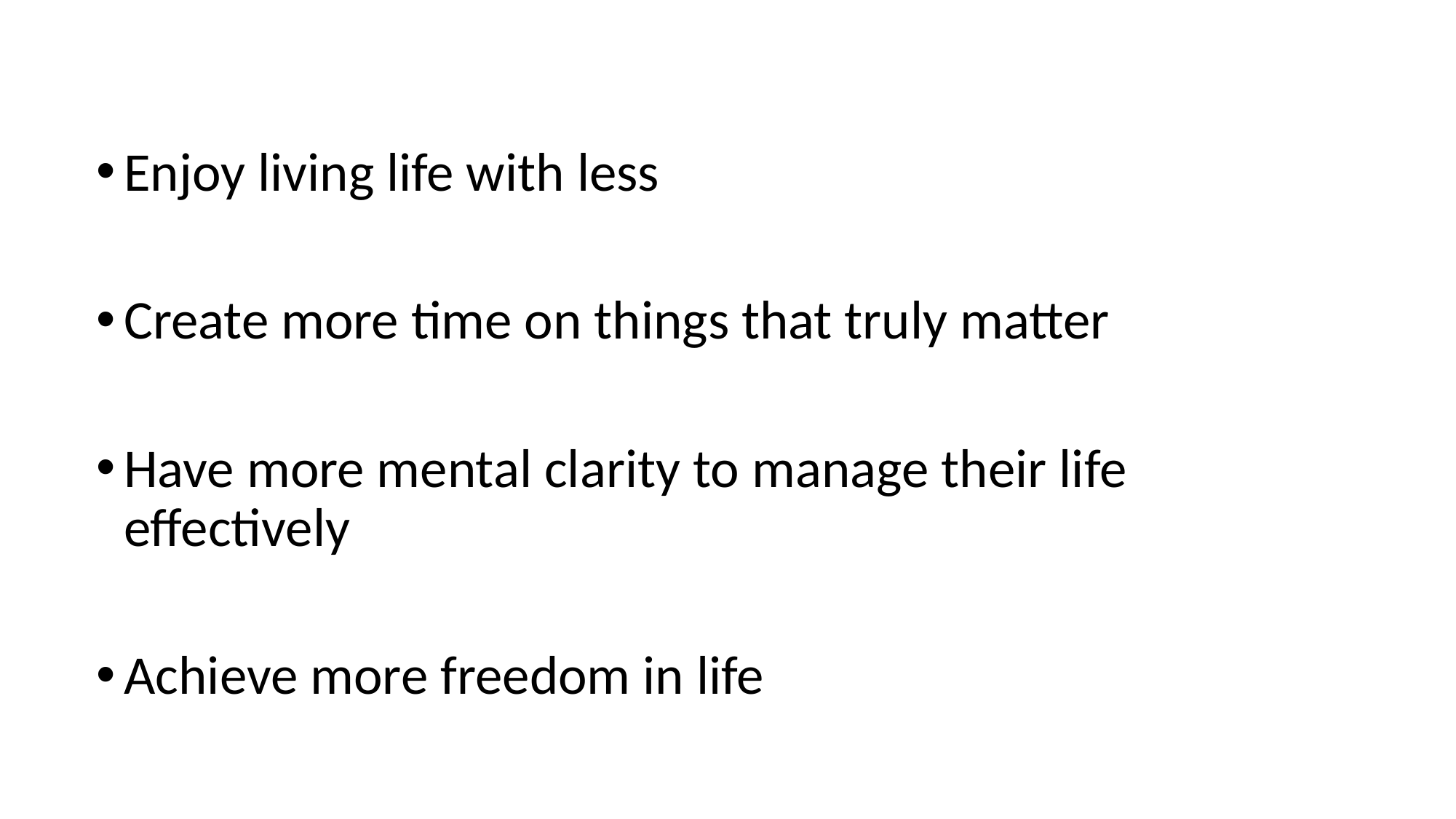

Enjoy living life with less

Create more time on things that truly matter

Have more mental clarity to manage their life effectively

Achieve more freedom in life